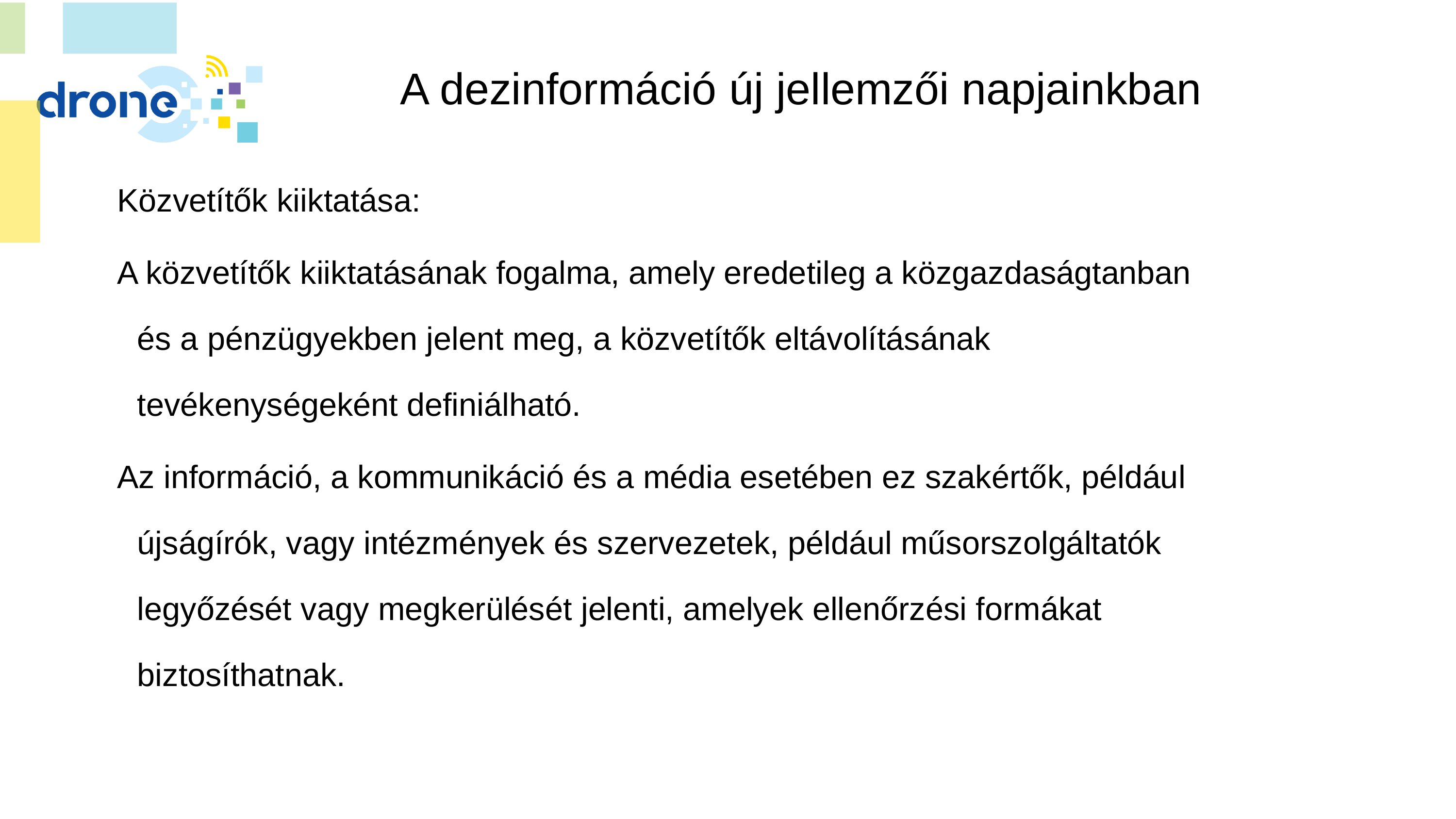

# A dezinformáció új jellemzői napjainkban

Közvetítők kiiktatása:
A közvetítők kiiktatásának fogalma, amely eredetileg a közgazdaságtanban és a pénzügyekben jelent meg, a közvetítők eltávolításának tevékenységeként definiálható.
Az információ, a kommunikáció és a média esetében ez szakértők, például újságírók, vagy intézmények és szervezetek, például műsorszolgáltatók legyőzését vagy megkerülését jelenti, amelyek ellenőrzési formákat biztosíthatnak.